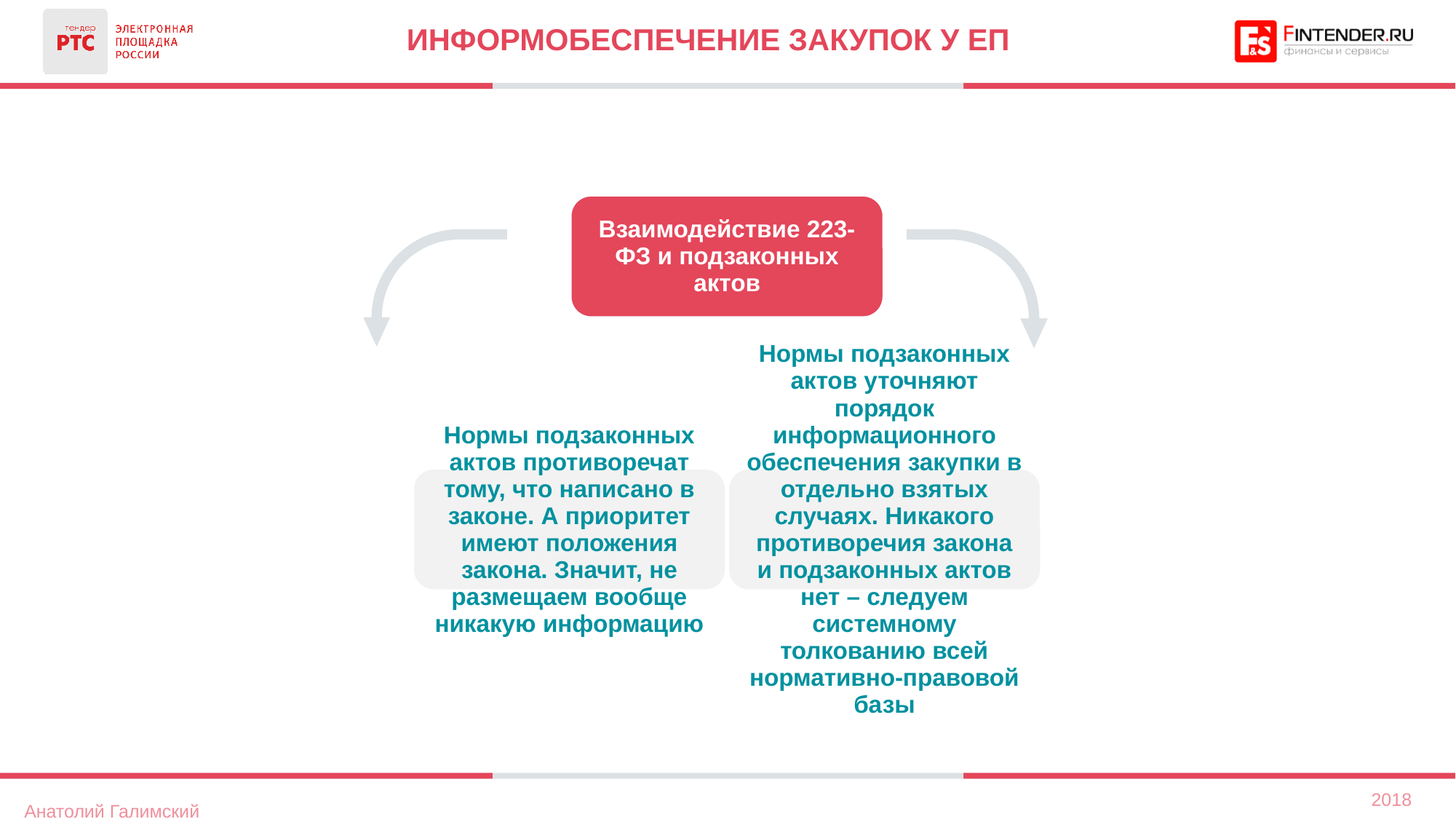

# Информобеспечение закупок у ЕП

Взаимодействие 223-ФЗ и подзаконных актов
Нормы подзаконных актов уточняют порядок информационного обеспечения закупки в отдельно взятых случаях. Никакого противоречия закона и подзаконных актов нет – следуем системному толкованию всей нормативно-правовой базы
Нормы подзаконных актов противоречат тому, что написано в законе. А приоритет имеют положения закона. Значит, не размещаем вообще никакую информацию

2018
Анатолий Галимский